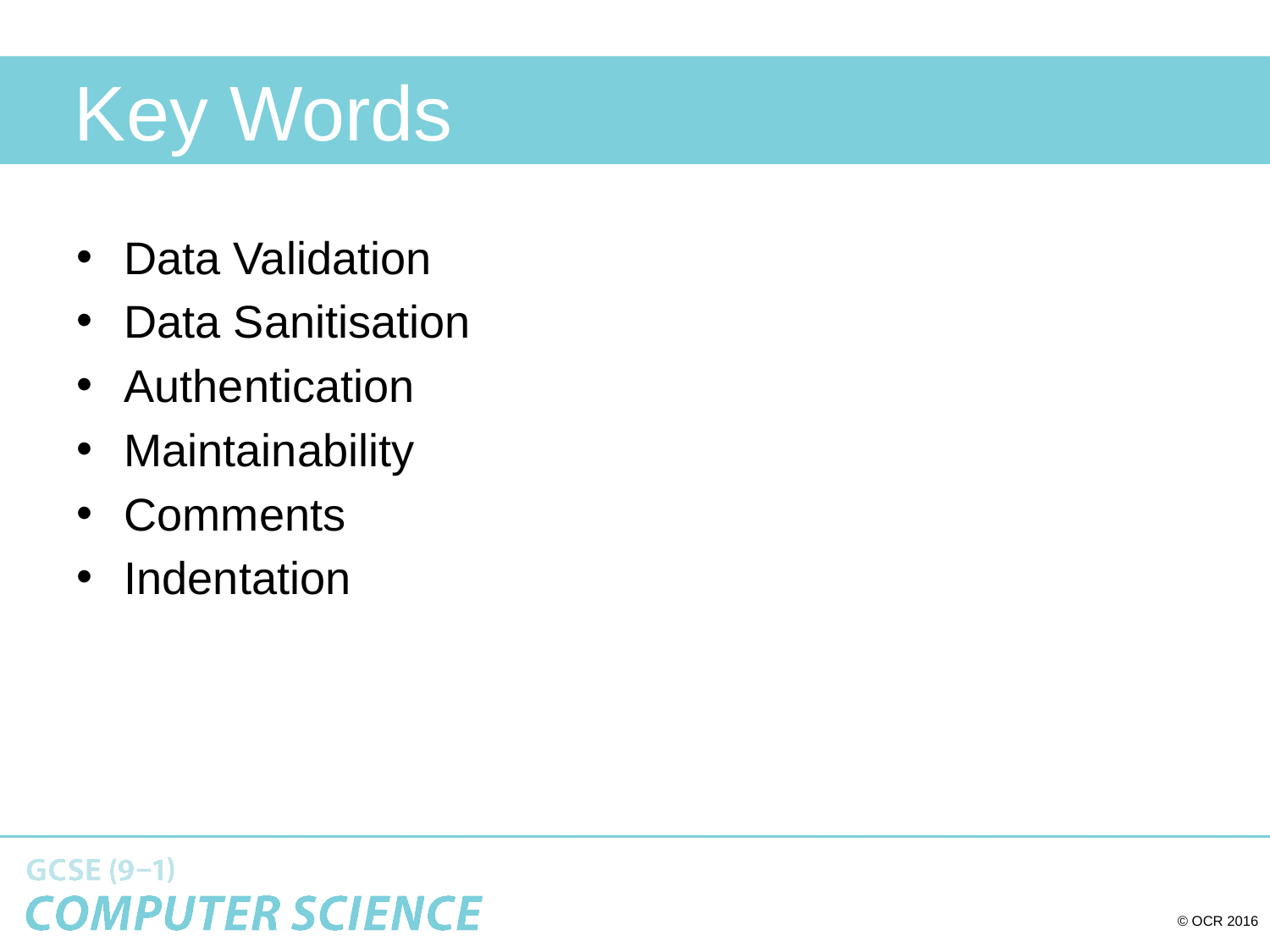

# Key Words
Data Validation
Data Sanitisation
Authentication
Maintainability
Comments
Indentation